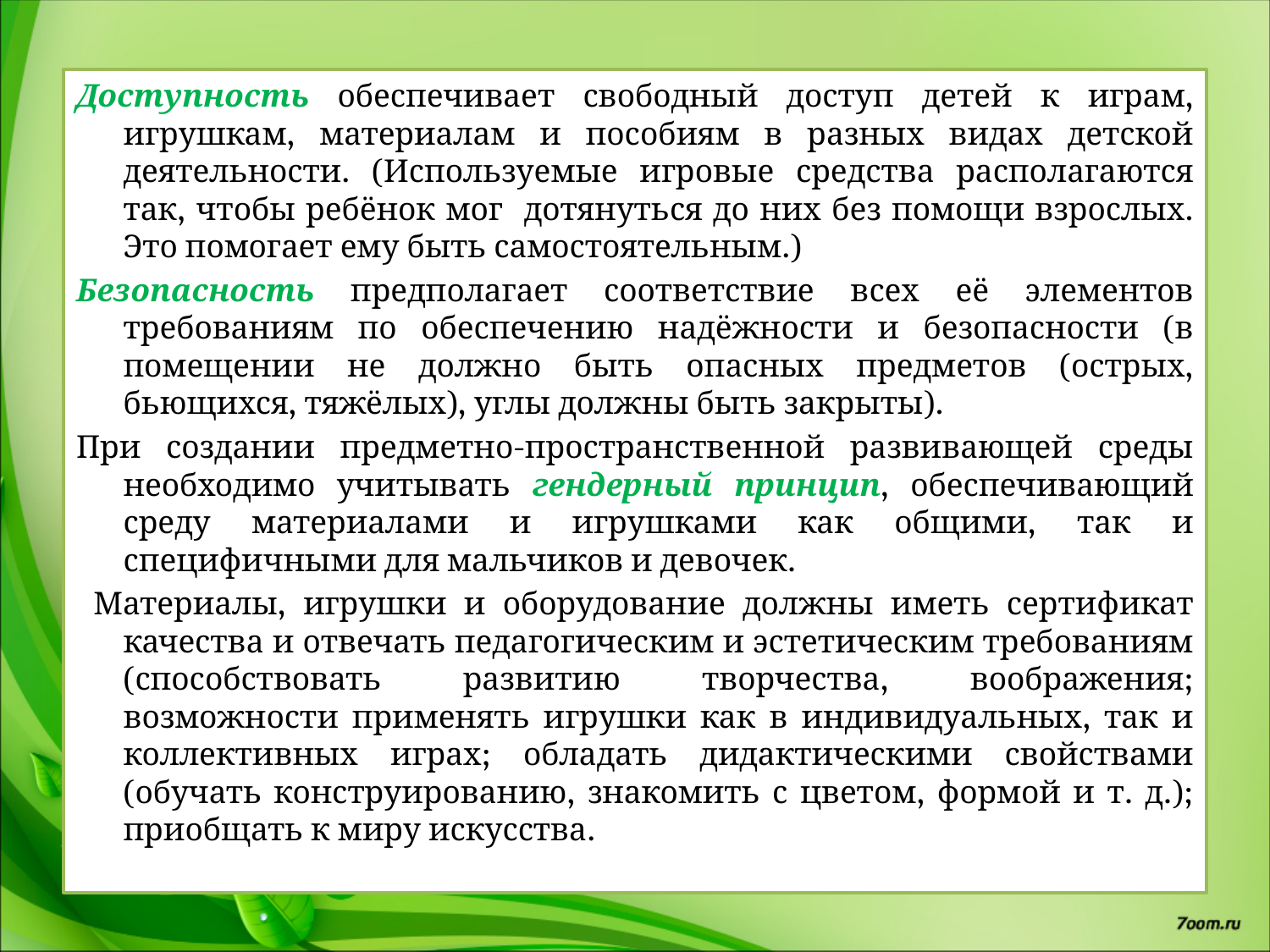

Доступность обеспечивает свободный доступ детей к играм, игрушкам, материалам и пособиям в разных видах детской деятельности. (Используемые игровые средства располагаются так, чтобы ребёнок мог  дотянуться до них без помощи взрослых. Это помогает ему быть самостоятельным.)
Безопасность предполагает соответствие всех её элементов требованиям по обеспечению надёжности и безопасности (в помещении не должно быть опасных предметов (острых, бьющихся, тяжёлых), углы должны быть закрыты).
При создании предметно-пространственной развивающей среды необходимо учитывать гендерный принцип, обеспечивающий среду материалами и игрушками как общими, так и специфичными для мальчиков и девочек.
 Материалы, игрушки и оборудование должны иметь сертификат качества и отвечать педагогическим и эстетическим требованиям (способствовать развитию творчества, воображения; возможности применять игрушки как в индивидуальных, так и коллективных играх; обладать дидактическими свойствами (обучать конструированию, знакомить с цветом, формой и т. д.); приобщать к миру искусства.